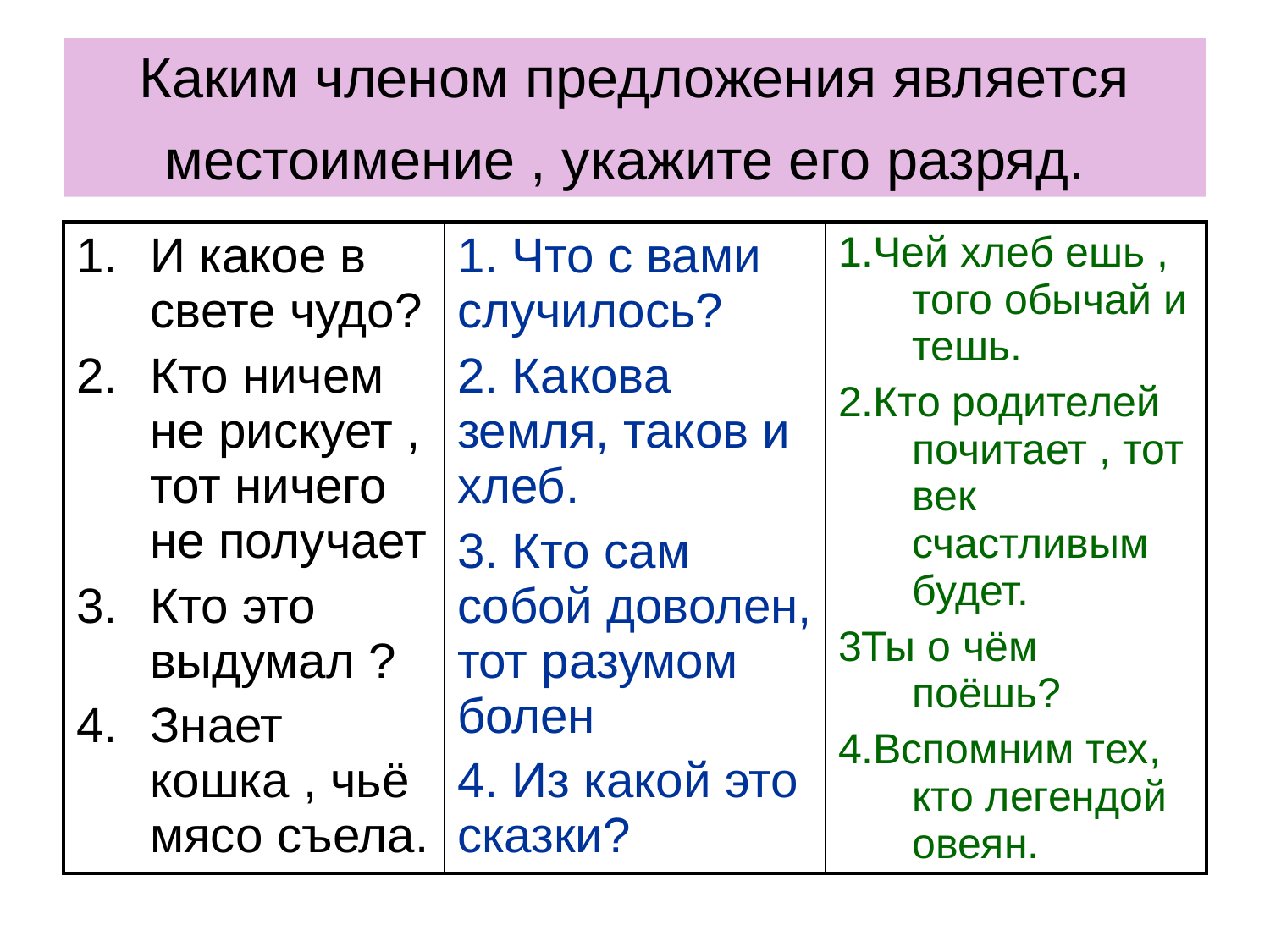

# Каким членом предложения является местоимение , укажите его разряд.
| И какое в свете чудо? Кто ничем не рискует , тот ничего не получает Кто это выдумал ? Знает кошка , чьё мясо съела. | 1. Что с вами случилось? 2. Какова земля, таков и хлеб. 3. Кто сам собой доволен, тот разумом болен 4. Из какой это сказки? | 1.Чей хлеб ешь , того обычай и тешь. 2.Кто родителей почитает , тот век счастливым будет. 3Ты о чём поёшь? 4.Вспомним тех, кто легендой овеян. |
| --- | --- | --- |